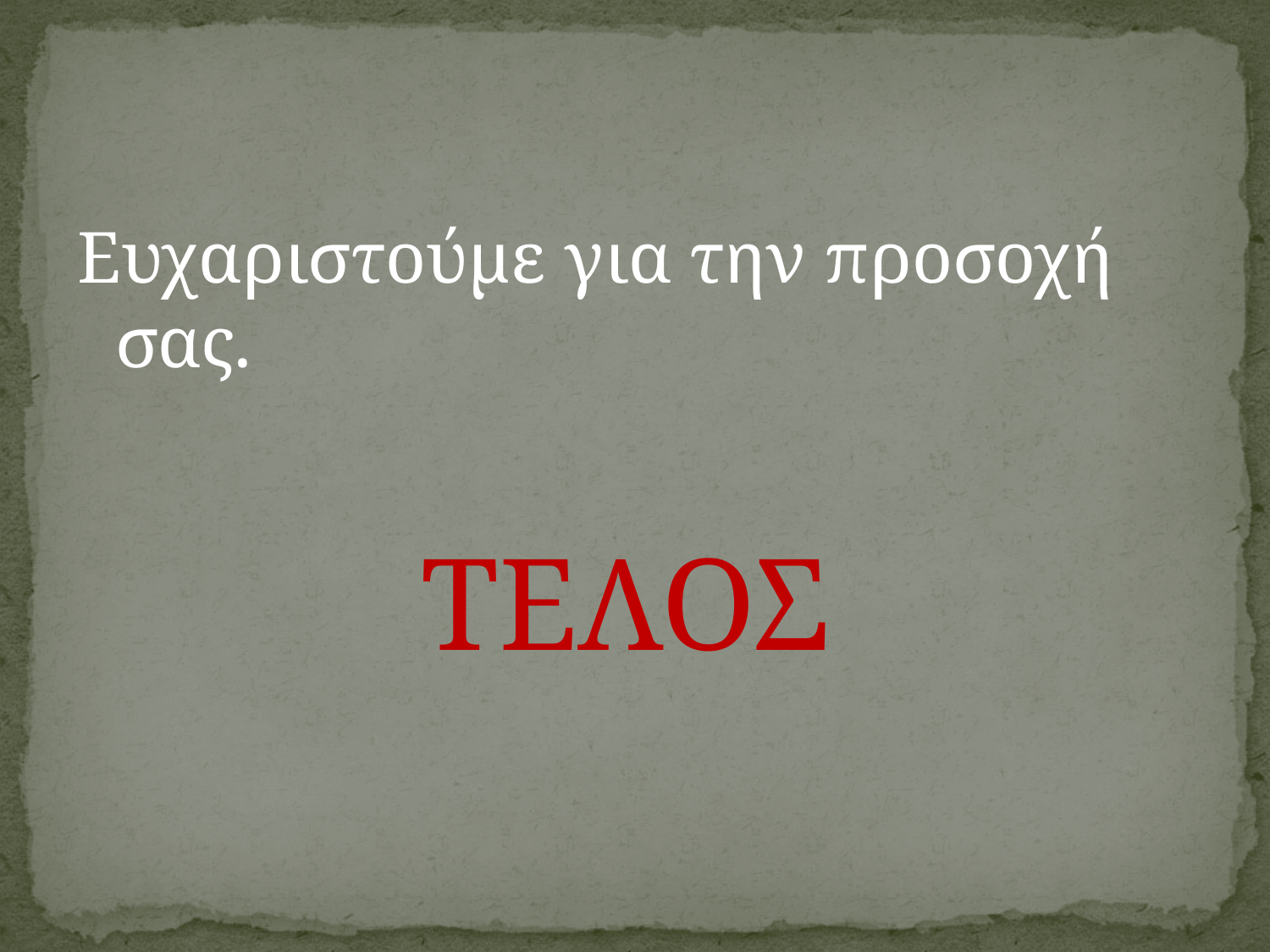

#
Ευχαριστούμε για την προσοχή σας.

                             ΤΕΛΟΣ